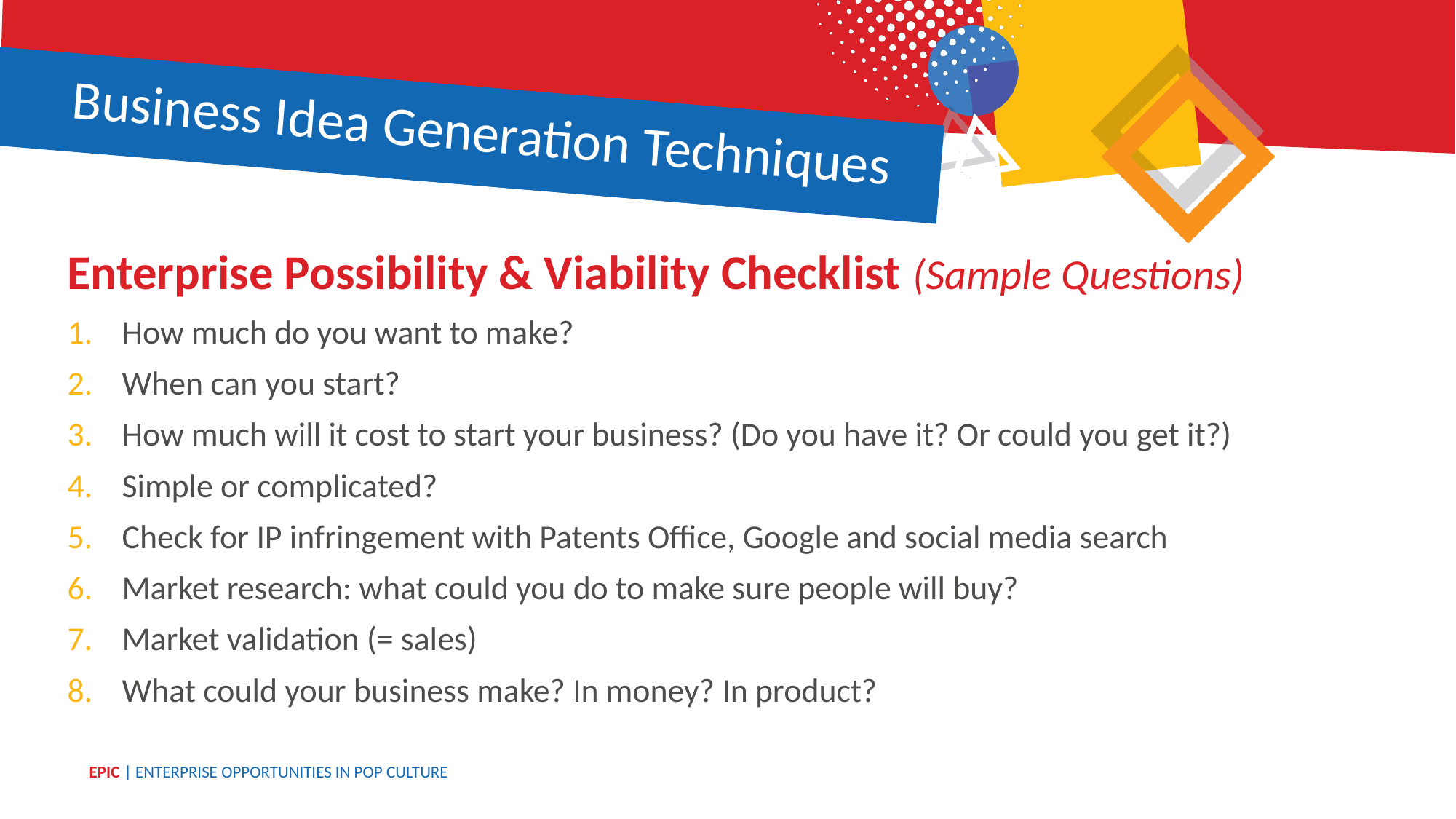

Business Idea Generation Techniques
Enterprise Possibility & Viability Checklist (Sample Questions)
How much do you want to make?
When can you start?
How much will it cost to start your business? (Do you have it? Or could you get it?)
Simple or complicated?
Check for IP infringement with Patents Office, Google and social media search
Market research: what could you do to make sure people will buy?
Market validation (= sales)
What could your business make? In money? In product?